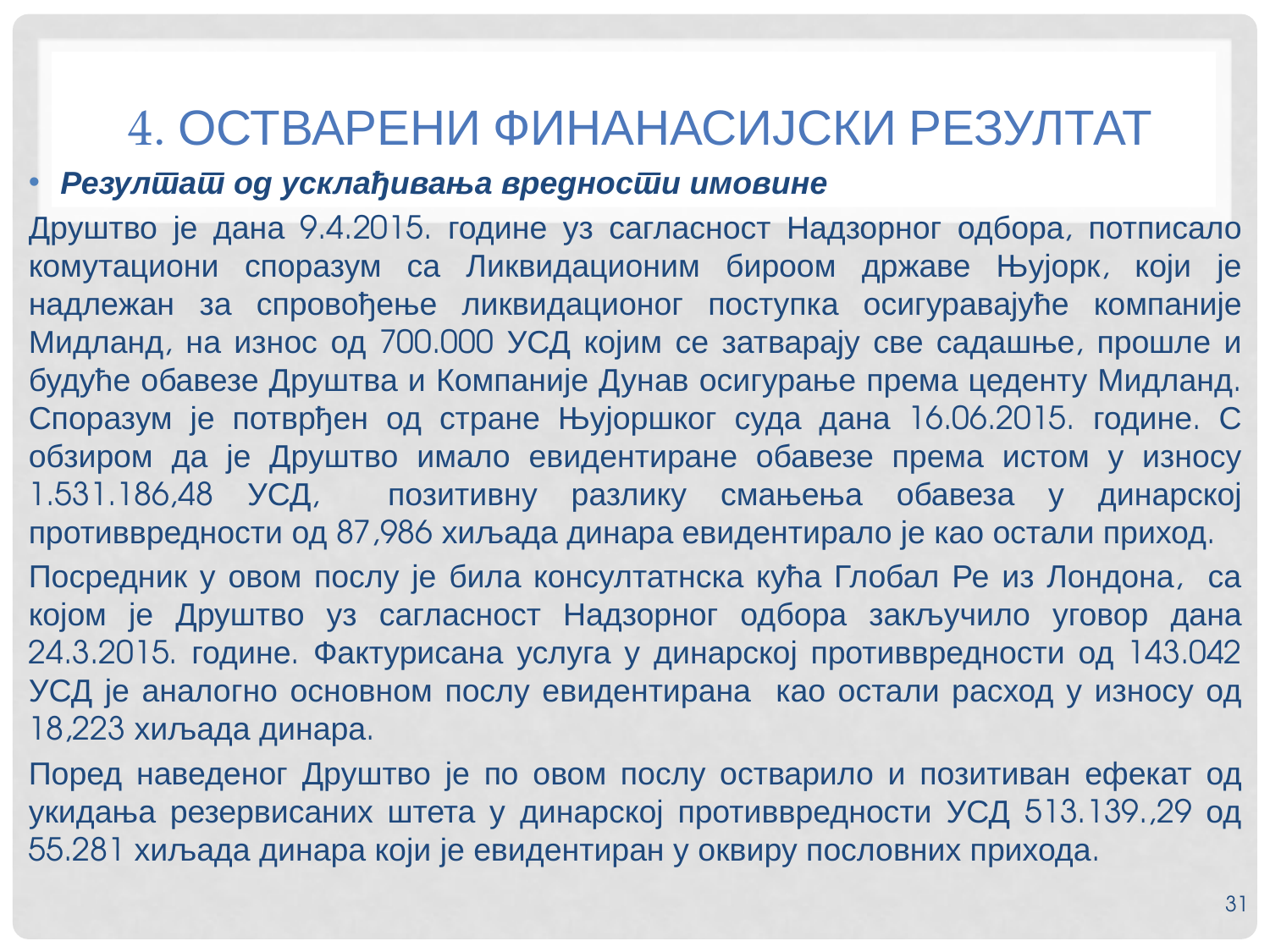

# 4. остварени финанасијски резултат
Резултат од усклађивања вредности имовине
Друштво је дана 9.4.2015. године уз сагласност Надзорног одбора, потписало комутациони споразум са Ликвидационим бироом државе Њујорк, који је надлежан за спровођење ликвидационог поступка осигуравајуће компаније Мидланд, на износ од 700.000 УСД којим се затварају све садашње, прошле и будуће обавезе Друштва и Компаније Дунав осигурање према цеденту Мидланд. Споразум је потврђен од стране Њујоршког суда дана 16.06.2015. године. С обзиром да је Друштво имало евидентиране обавезе према истом у износу 1.531.186,48 УСД,  позитивну разлику смањења обавеза у динарској противвредности од 87,986 хиљада динара евидентирало је као остали приход.
Посредник у овом послу је била консултатнска кућа Глобал Ре из Лондона,  са којом је Друштво уз сагласност Надзорног одбора закључило уговор дана 24.3.2015. године. Фактурисана услуга у динарској противвредности од 143.042 УСД је аналогно основном послу евидентирана  као остали расход у износу од 18,223 хиљада динара.
Поред наведеног Друштво је по овом послу остварило и позитиван ефекат од укидања резервисаних штета у динарској противвредности УСД 513.139.,29 од 55.281 хиљада динара који је евидентиран у оквиру пословних прихода.

31